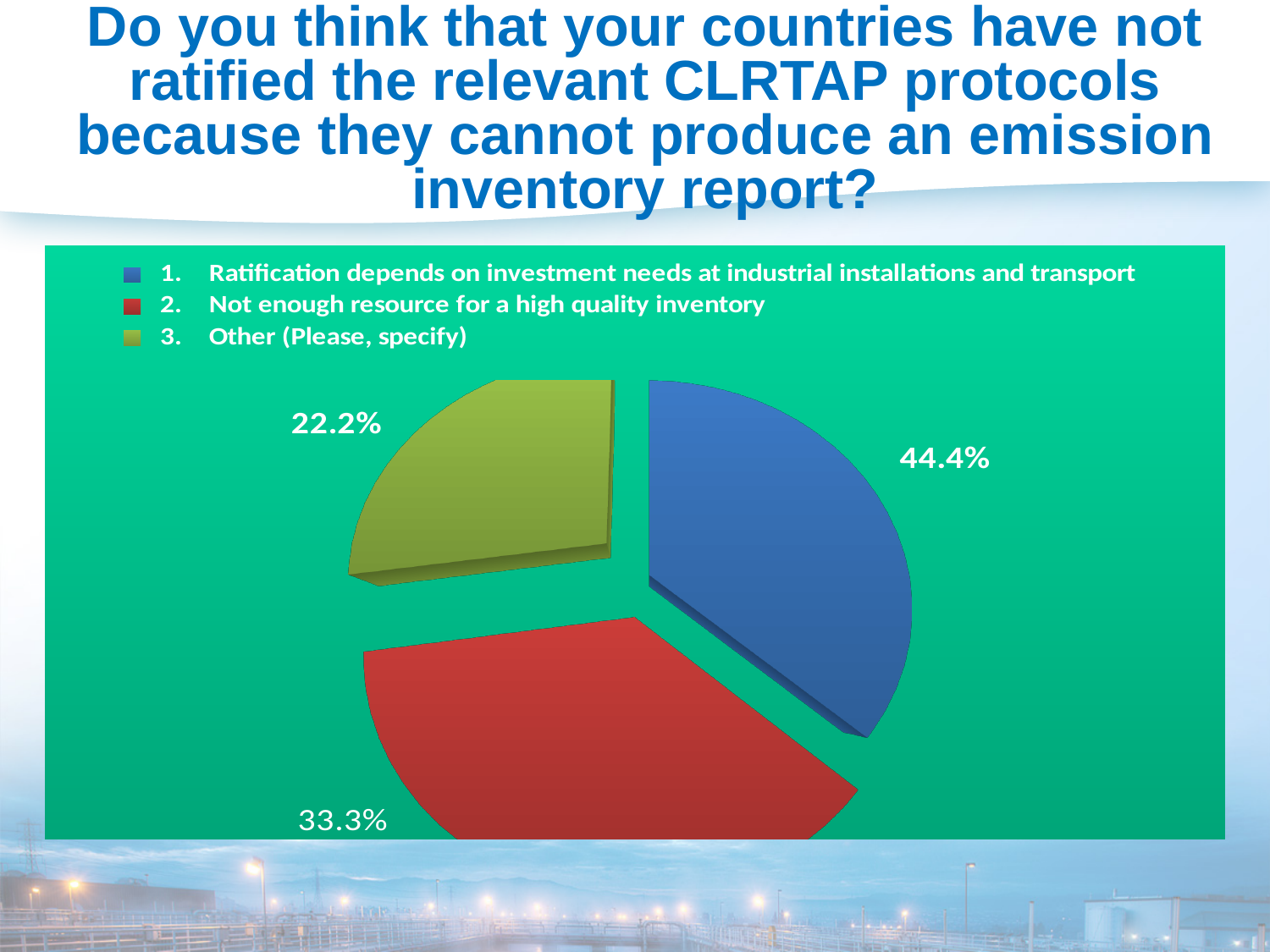

# Do you think that your countries have not ratified the relevant CLRTAP protocols because they cannot produce an emission inventory report?

[unsupported chart]